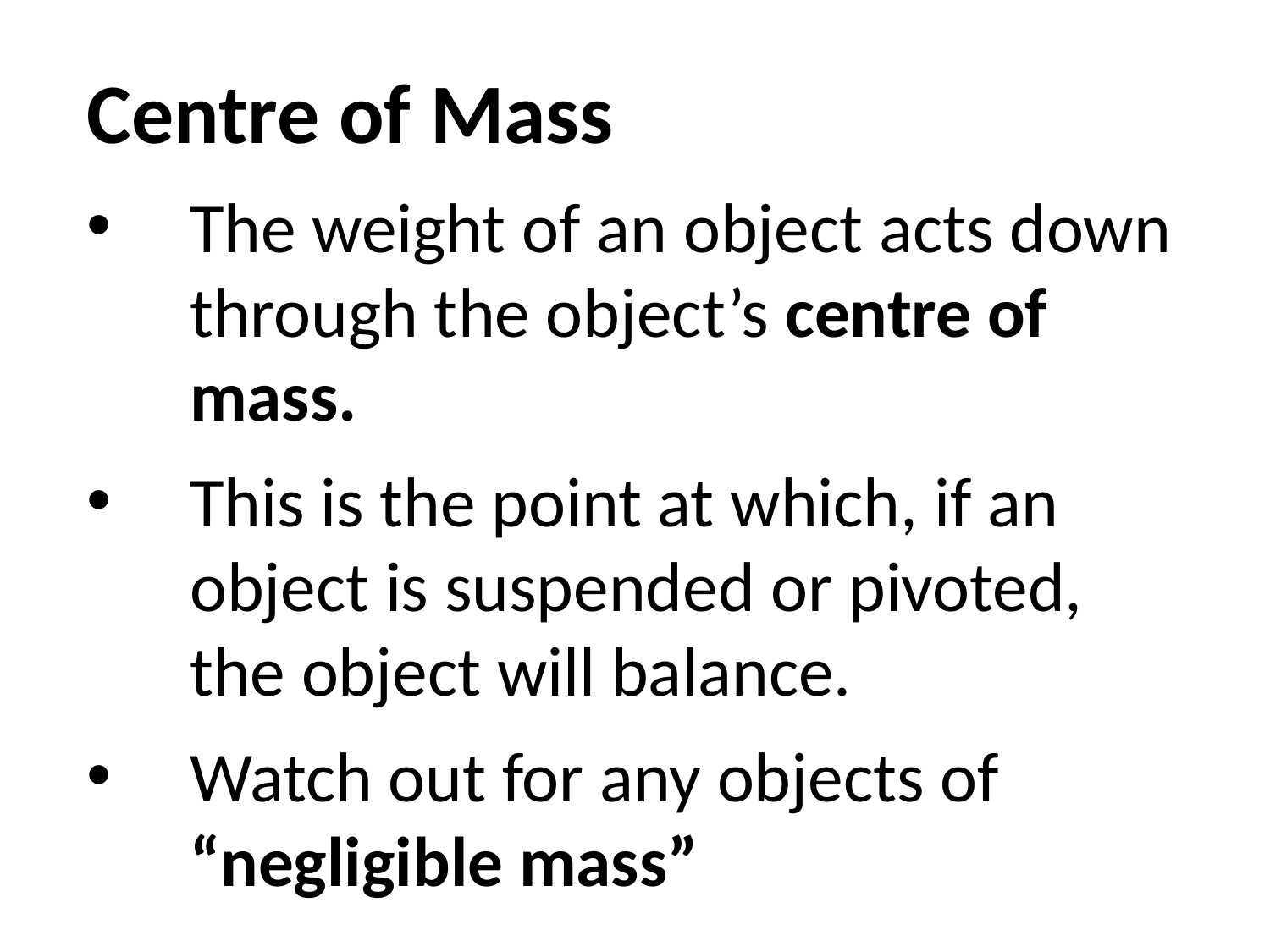

Centre of Mass
The weight of an object acts down through the object’s centre of mass.
This is the point at which, if an object is suspended or pivoted, the object will balance.
Watch out for any objects of “negligible mass”